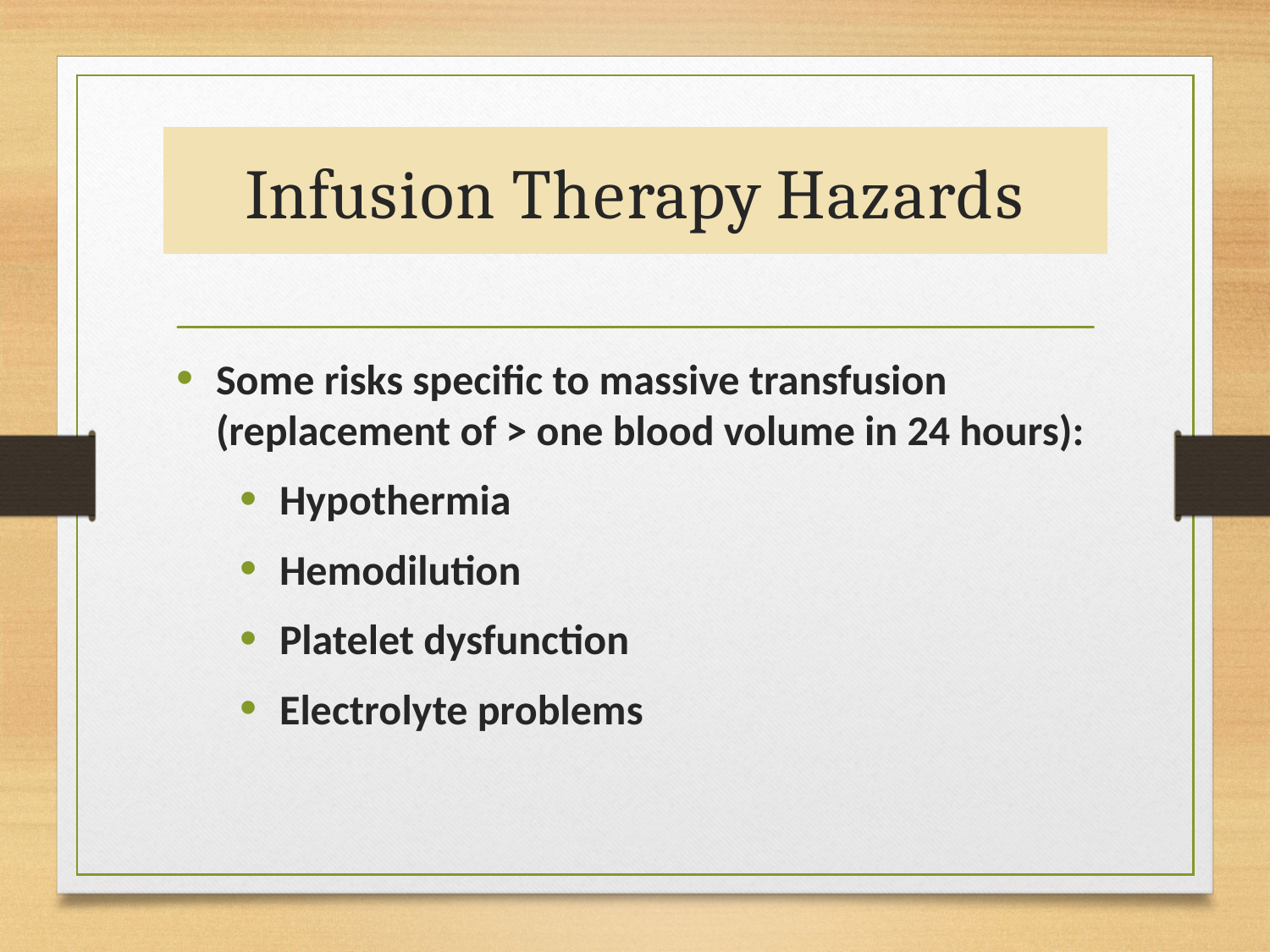

# Infusion Therapy Hazards
Some risks specific to massive transfusion (replacement of > one blood volume in 24 hours):
Hypothermia
Hemodilution
Platelet dysfunction
Electrolyte problems